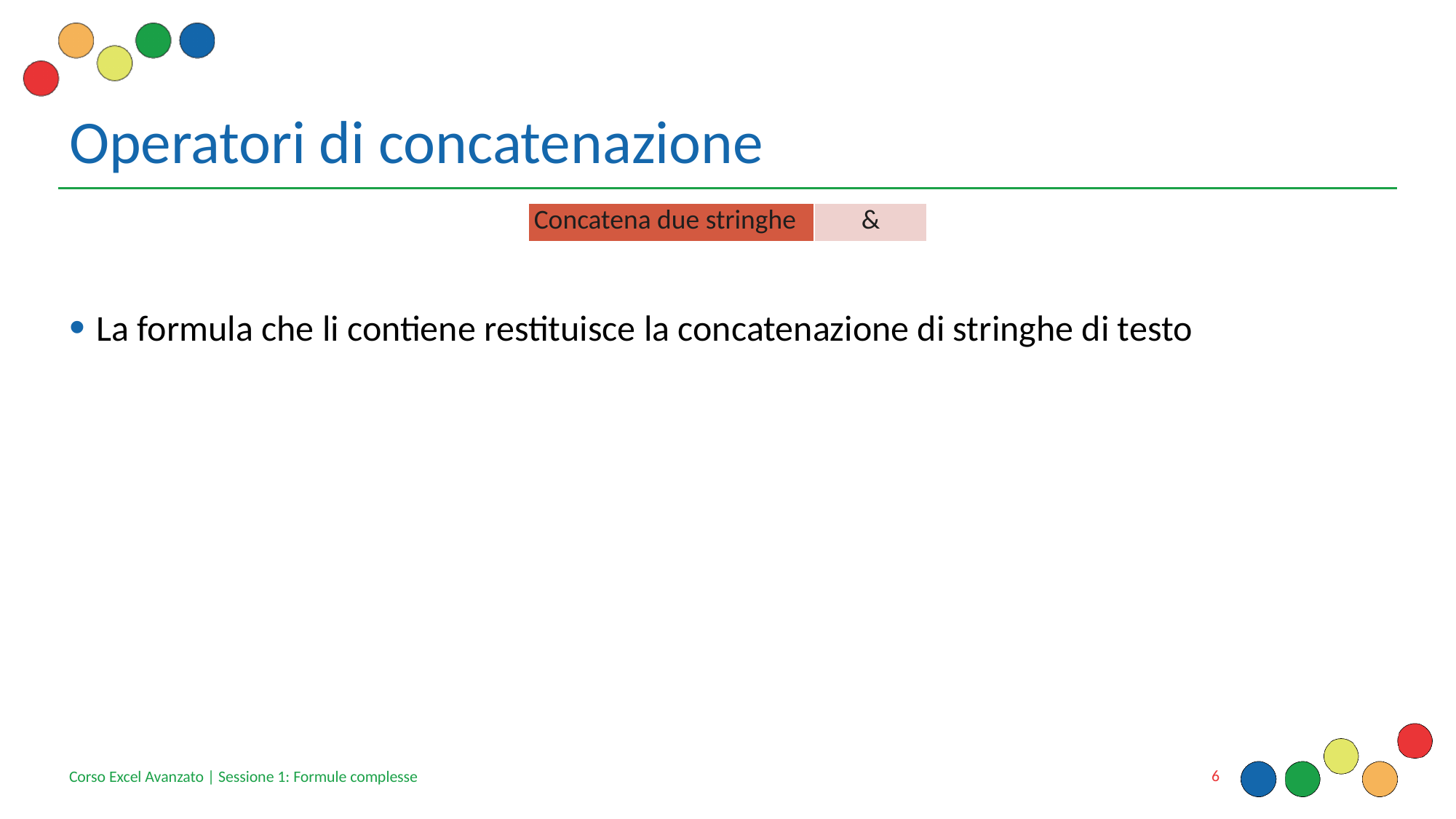

# Operatori di concatenazione
| Concatena due stringhe | & |
| --- | --- |

La formula che li contiene restituisce la concatenazione di stringhe di testo
6
Corso Excel Avanzato | Sessione 1: Formule complesse